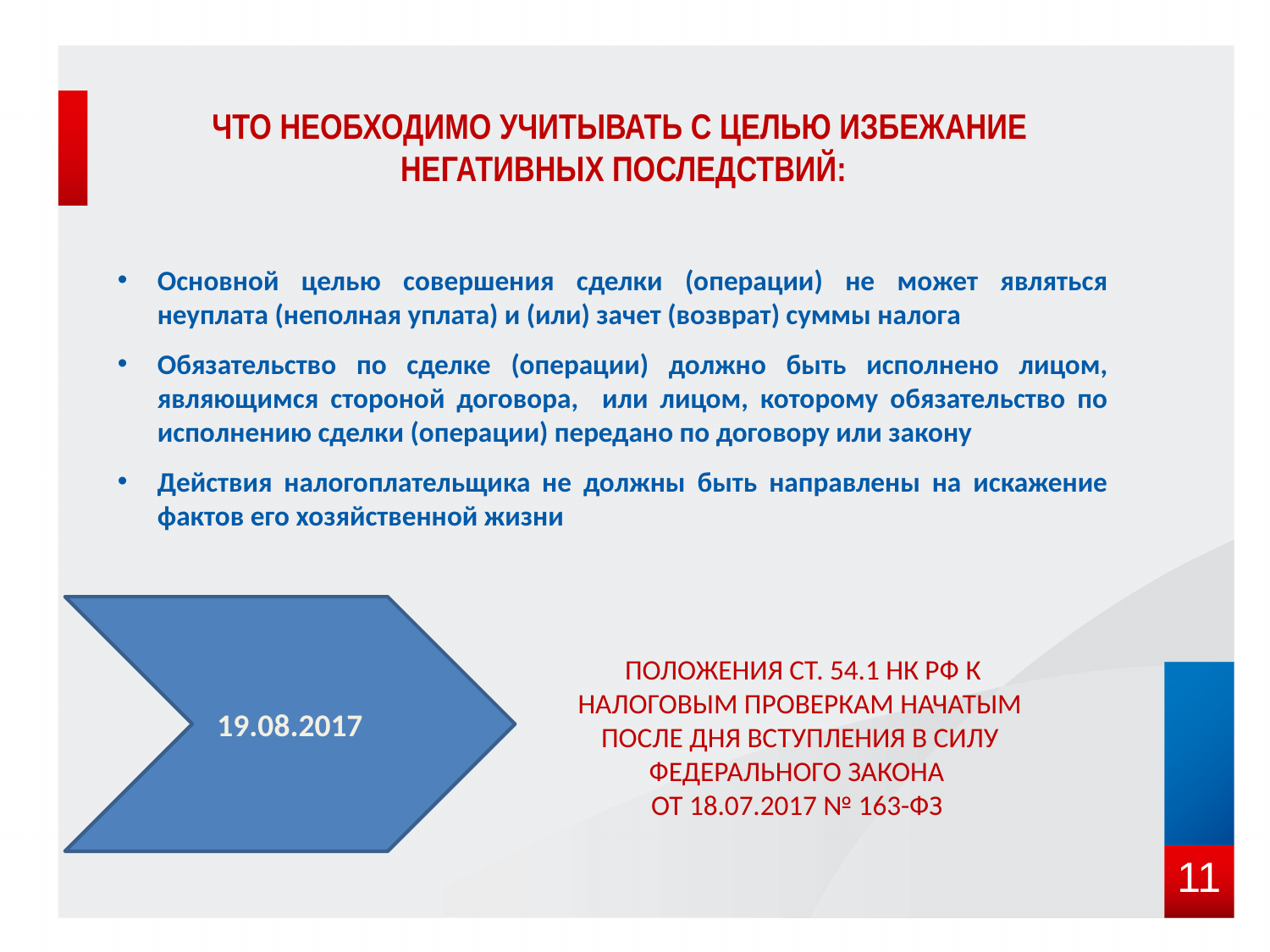

# что необходимо учитывать с целью избежание негативных последствий:
Основной целью совершения сделки (операции) не может являться неуплата (неполная уплата) и (или) зачет (возврат) суммы налога
Обязательство по сделке (операции) должно быть исполнено лицом, являющимся стороной договора,  или лицом, которому обязательство по исполнению сделки (операции) передано по договору или закону
Действия налогоплательщика не должны быть направлены на искажение фактов его хозяйственной жизни
19.08.2017
 положения ст. 54.1 НК РФ к налоговым проверкам начатым после дня вступления в силу Федерального закона
от 18.07.2017 № 163-ФЗ
11